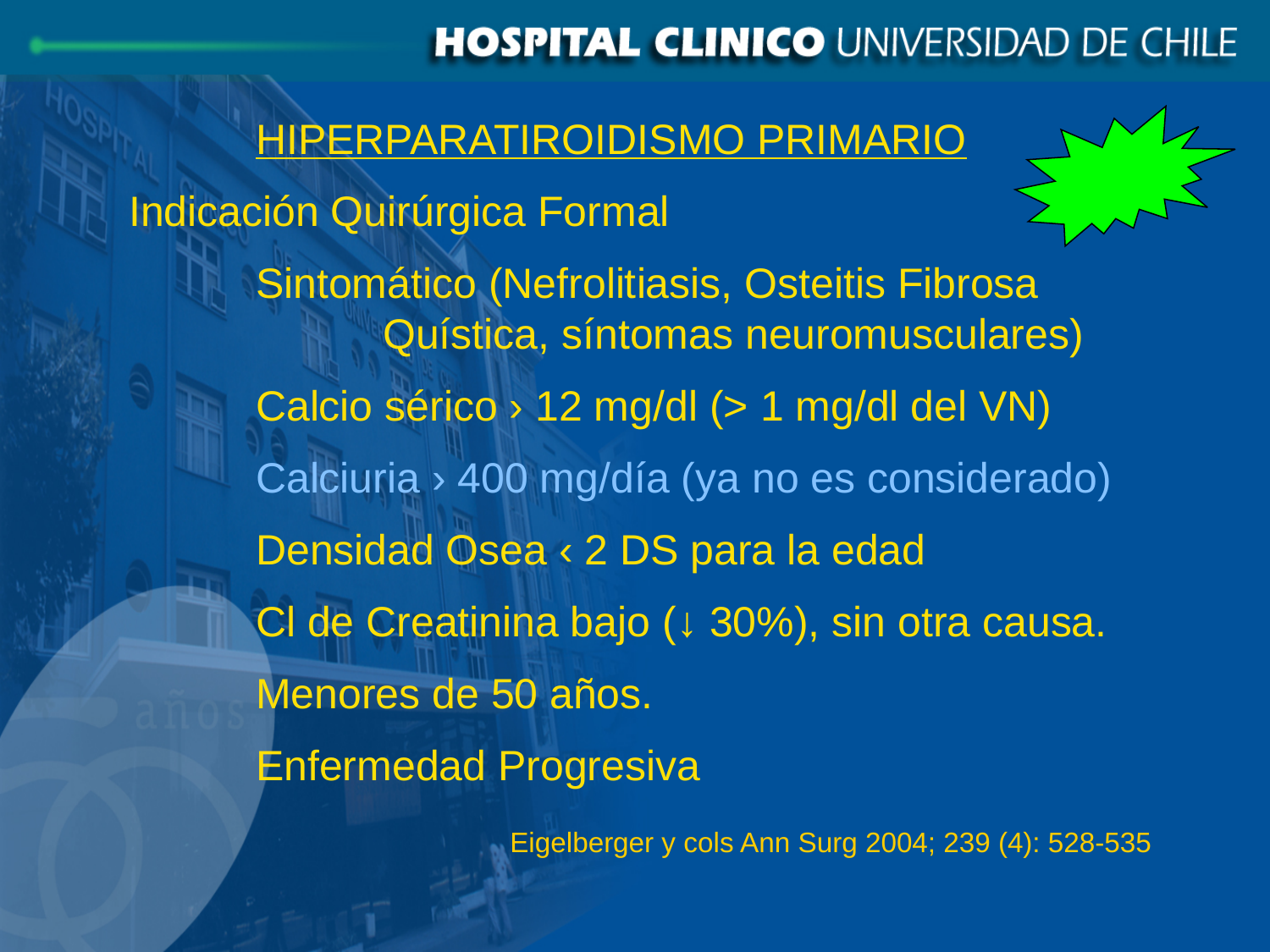

HIPERPARATIROIDISMO PRIMARIO
Indicación Quirúrgica Formal
	Sintomático (Nefrolitiasis, Osteitis Fibrosa 			Quística, síntomas neuromusculares)
	Calcio sérico › 12 mg/dl (> 1 mg/dl del VN)
	Calciuria › 400 mg/día (ya no es considerado)
	Densidad Osea ‹ 2 DS para la edad
	Cl de Creatinina bajo (↓ 30%), sin otra causa.
	Menores de 50 años.
	Enfermedad Progresiva
			Eigelberger y cols Ann Surg 2004; 239 (4): 528-535